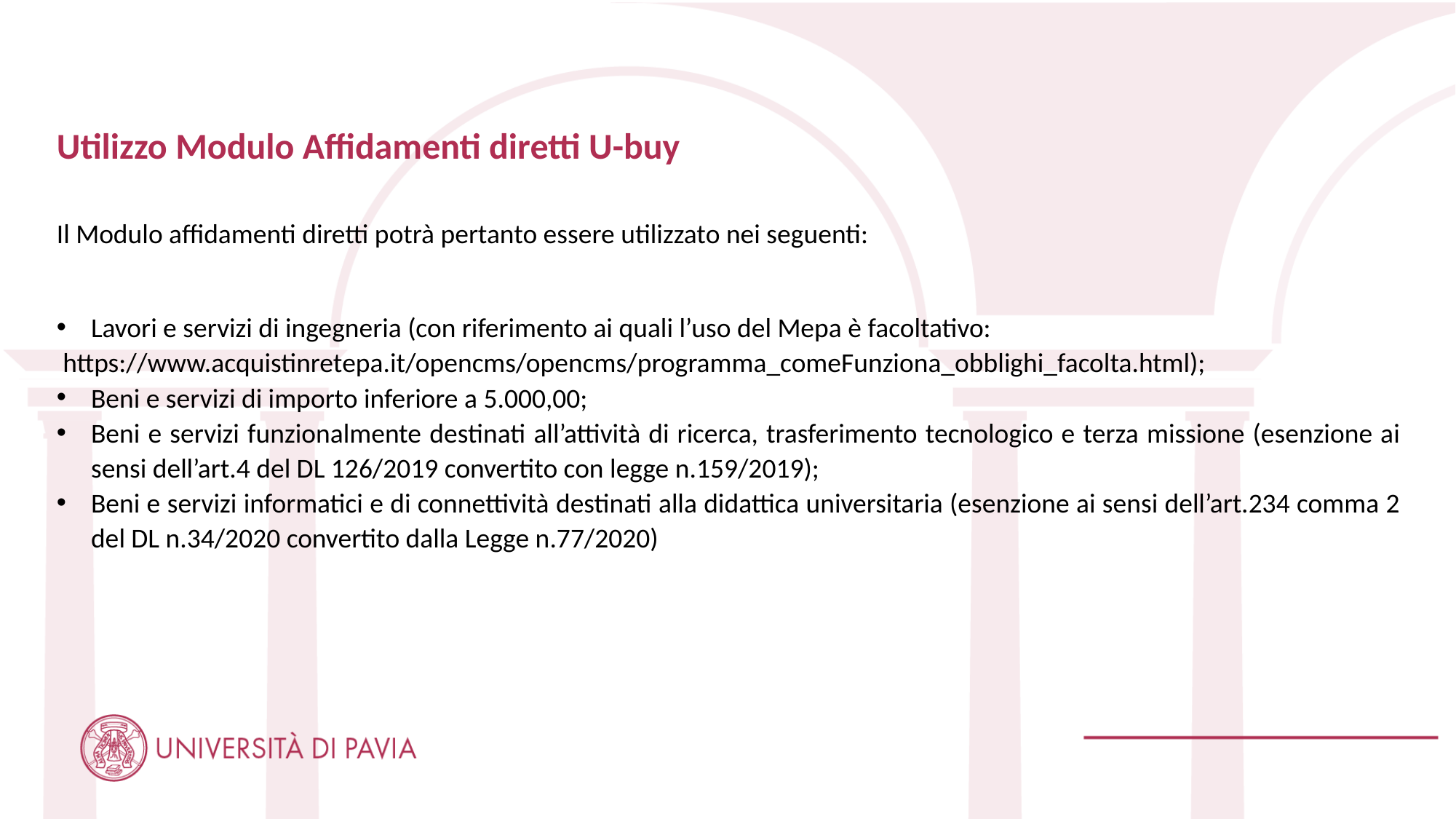

Utilizzo Modulo Affidamenti diretti U-buy

Il Modulo affidamenti diretti potrà pertanto essere utilizzato nei seguenti:

Lavori e servizi di ingegneria (con riferimento ai quali l’uso del Mepa è facoltativo:
 https://www.acquistinretepa.it/opencms/opencms/programma_comeFunziona_obblighi_facolta.html);
Beni e servizi di importo inferiore a 5.000,00;
Beni e servizi funzionalmente destinati all’attività di ricerca, trasferimento tecnologico e terza missione (esenzione ai sensi dell’art.4 del DL 126/2019 convertito con legge n.159/2019);
Beni e servizi informatici e di connettività destinati alla didattica universitaria (esenzione ai sensi dell’art.234 comma 2 del DL n.34/2020 convertito dalla Legge n.77/2020)